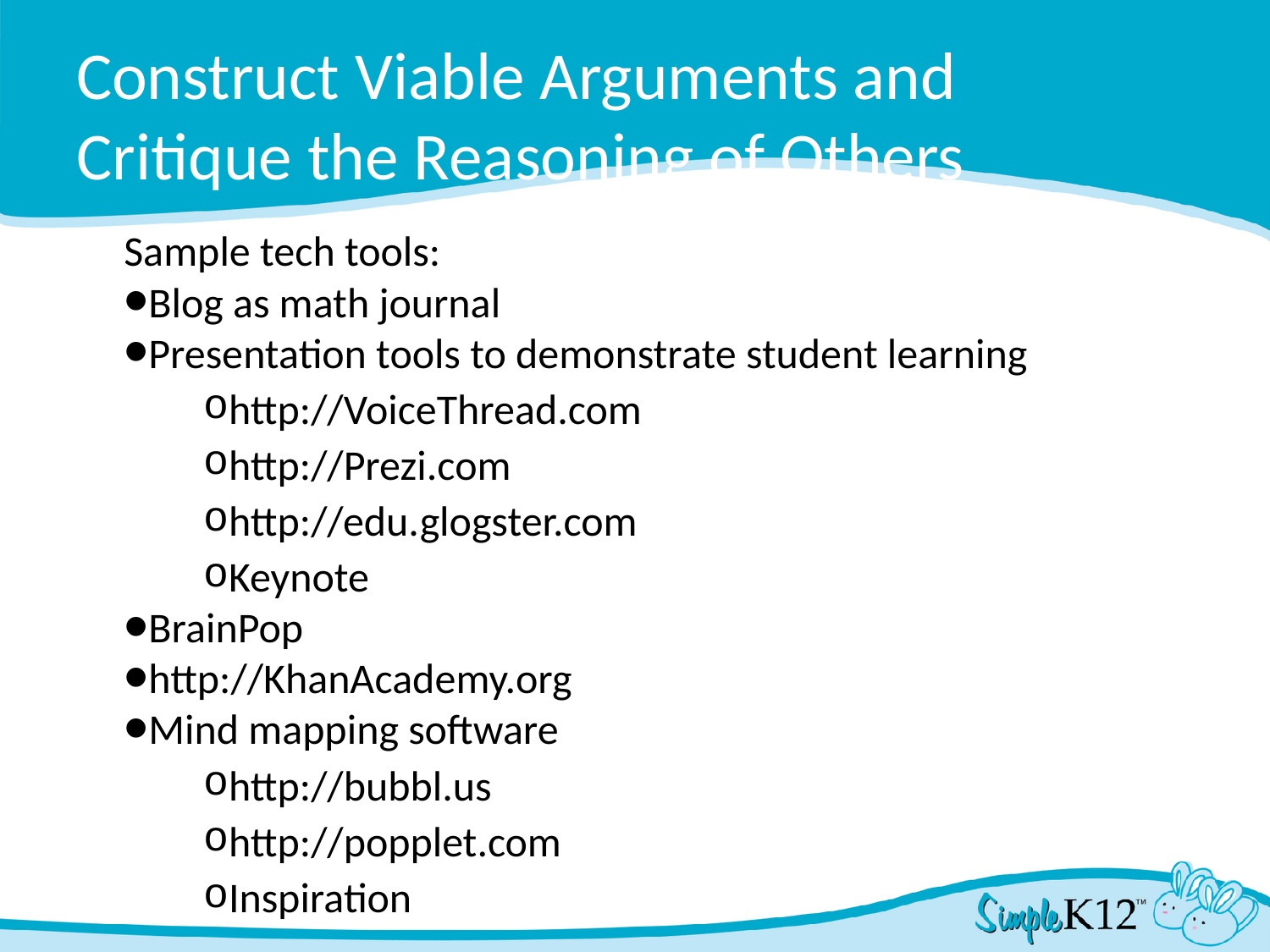

# Construct Viable Arguments and Critique the Reasoning of Others
Sample tech tools:
Blog as math journal
Presentation tools to demonstrate student learning
http://VoiceThread.com
http://Prezi.com
http://edu.glogster.com
Keynote
BrainPop
http://KhanAcademy.org
Mind mapping software
http://bubbl.us
http://popplet.com
Inspiration